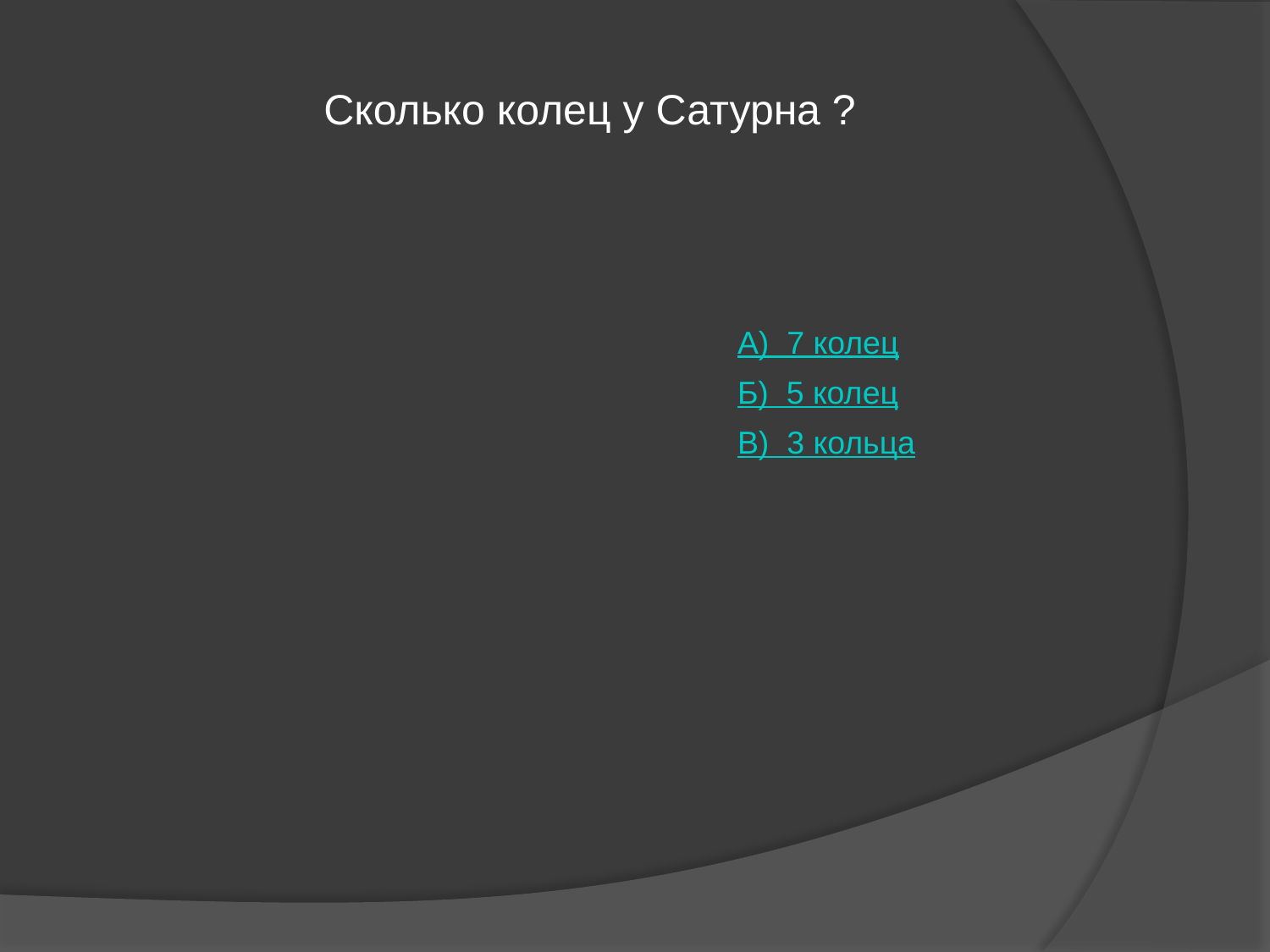

Сколько колец у Сатурна ?
А)  7 колец
Б)  5 колец
В)  3 кольца